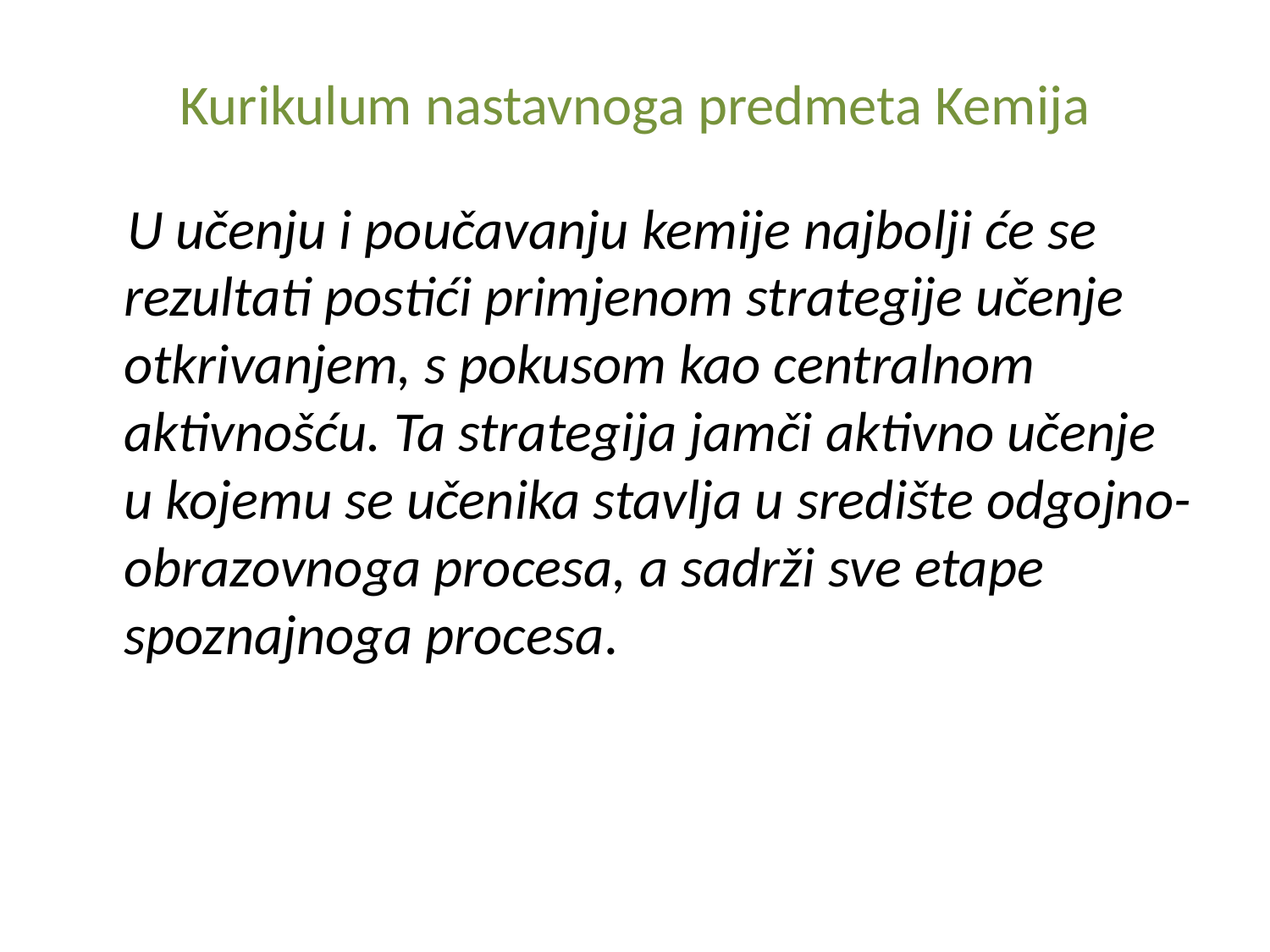

# Kurikulum nastavnoga predmeta Kemija
    U učenju i poučavanju kemije najbolji će se rezultati postići primjenom strategije učenje otkrivanjem, s pokusom kao centralnom aktivnošću. Ta strategija jamči aktivno učenje u kojemu se učenika stavlja u središte odgojno-obrazovnoga procesa, a sadrži sve etape spoznajnoga procesa.